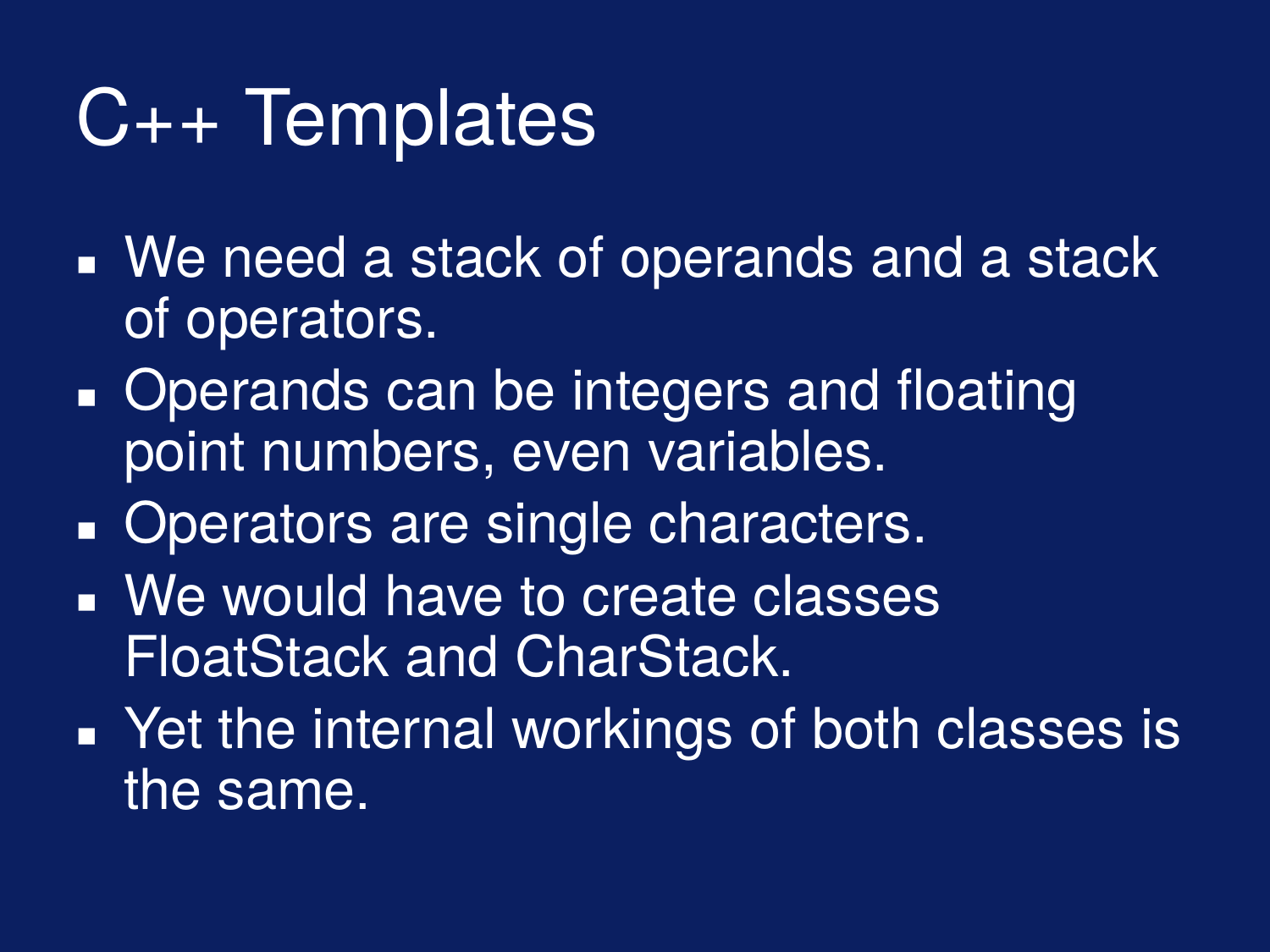

# C++ Templates
We need a stack of operands and a stack of operators.
Operands can be integers and floating point numbers, even variables.
Operators are single characters.
We would have to create classes FloatStack and CharStack.
Yet the internal workings of both classes is the same.